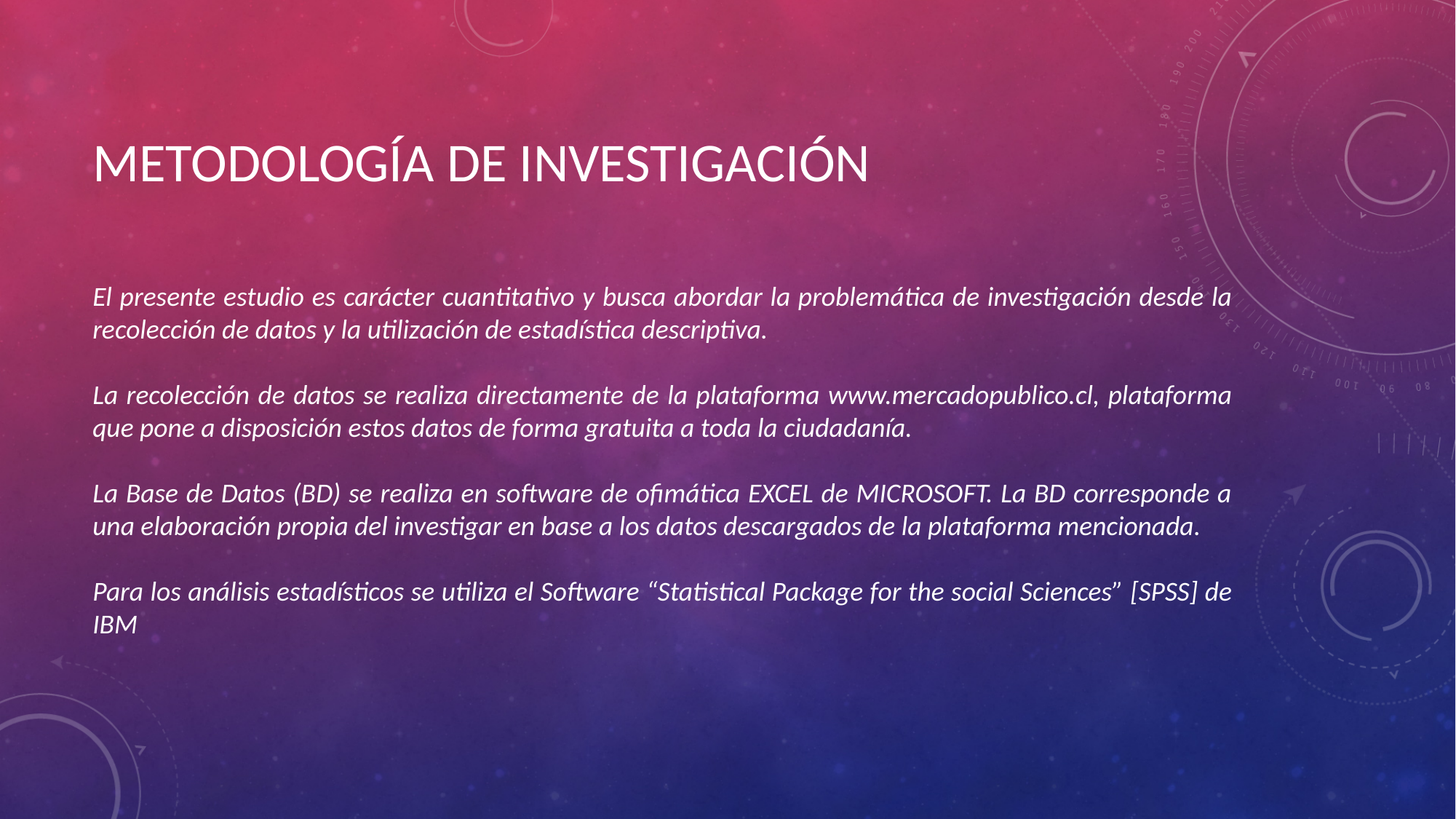

# Metodología de investigación
El presente estudio es carácter cuantitativo y busca abordar la problemática de investigación desde la recolección de datos y la utilización de estadística descriptiva.

La recolección de datos se realiza directamente de la plataforma www.mercadopublico.cl, plataforma que pone a disposición estos datos de forma gratuita a toda la ciudadanía.

La Base de Datos (BD) se realiza en software de ofimática EXCEL de MICROSOFT. La BD corresponde a una elaboración propia del investigar en base a los datos descargados de la plataforma mencionada.

Para los análisis estadísticos se utiliza el Software “Statistical Package for the social Sciences” [SPSS] de IBM